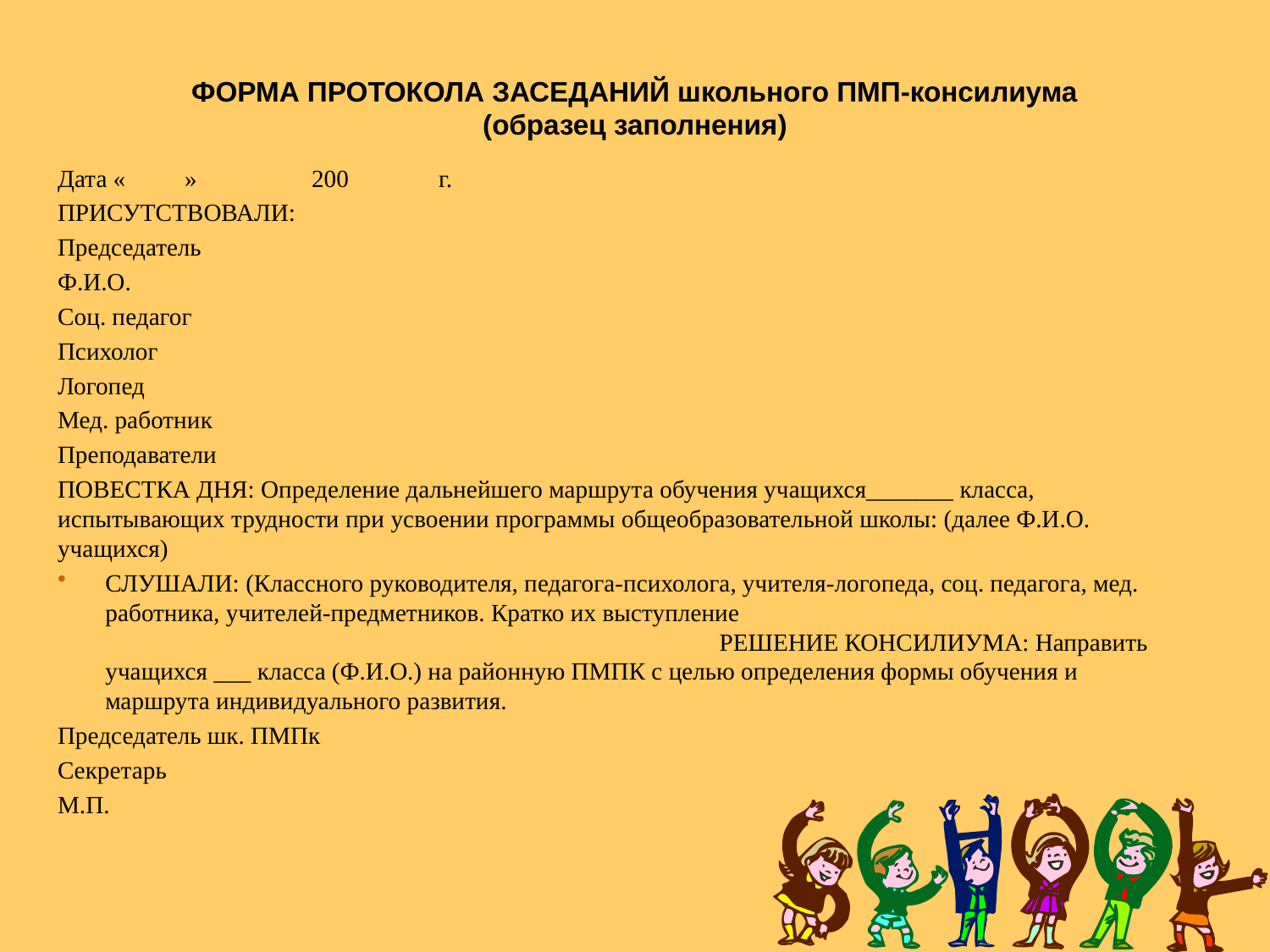

# ФОРМА ПРОТОКОЛА ЗАСЕДАНИЙ школьного ПМП-консилиума (образец заполнения)
Дата «	»	200	г.
ПРИСУТСТВОВАЛИ:
Председатель
Ф.И.О.
Соц. педагог
Психолог
Логопед
Мед. работник
Преподаватели
ПОВЕСТКА ДНЯ: Определение дальнейшего маршрута обучения учащихся_______ класса, испытывающих трудности при усвоении программы общеобразовательной школы: (далее Ф.И.О. учащихся)
СЛУШАЛИ: (Классного руководителя, педагога-психолога, учителя-логопеда, соц. педагога, мед. работника, учителей-предметников. Кратко их выступление                                                                                                                                                                           РЕШЕНИЕ КОНСИЛИУМА: Направить учащихся ___ класса (Ф.И.О.) на районную ПМПК с целью определения формы обучения и маршрута индивидуального развития.
Председатель шк. ПМПк
Секретарь
М.П.